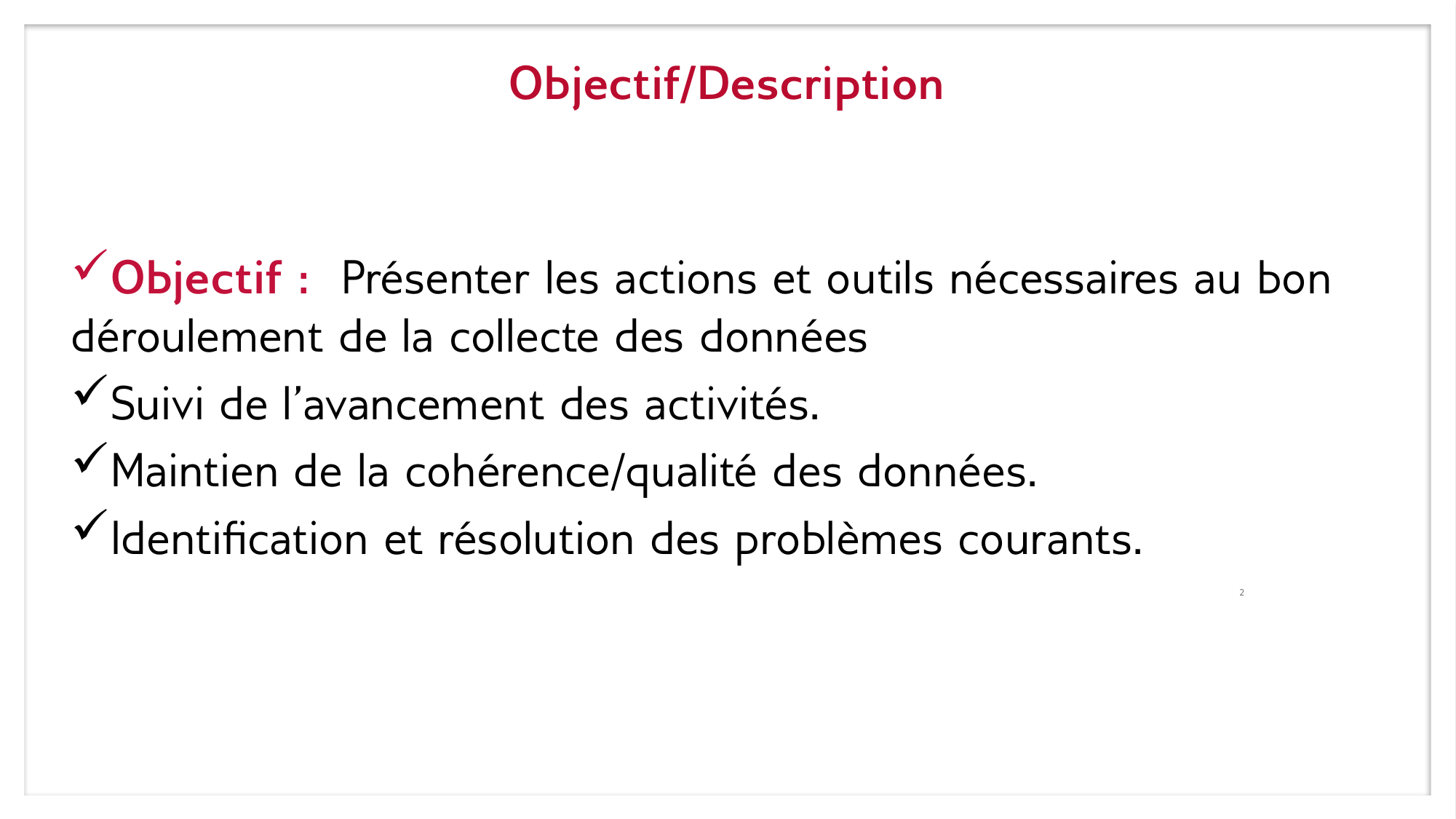

# Objectif/Description

Objectif :  Présenter les actions et outils nécessaires au bon déroulement de la collecte des données
Suivi de l’avancement des activités.
Maintien de la cohérence/qualité des données.
Identification et résolution des problèmes courants.
2